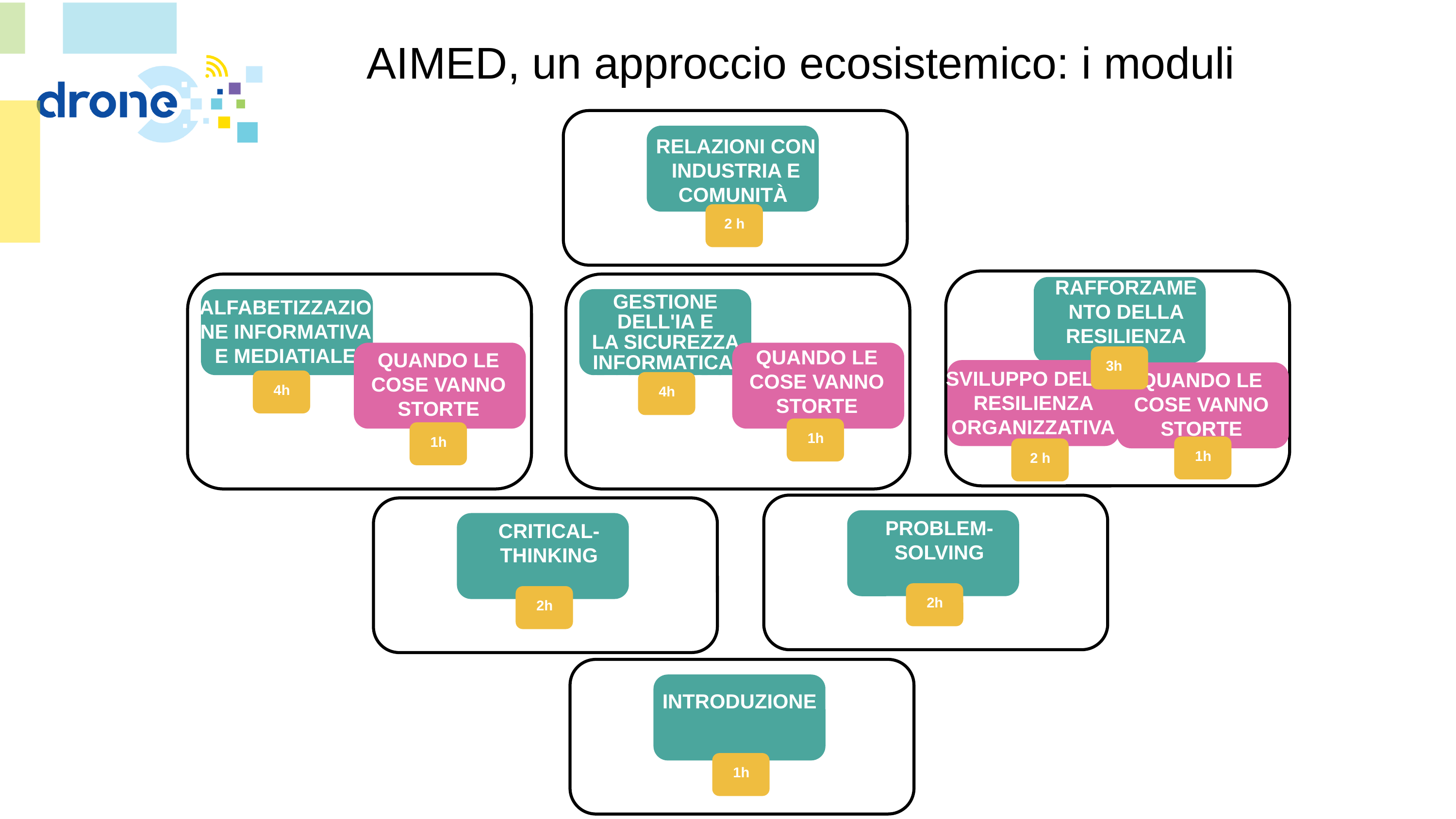

# AIMED, un approccio ecosistemico: i moduli

RELAZIONI CON INDUSTRIA E COMUNITÀ

2 h

RAFFORZAMENTO DELLA RESILIENZA

GESTIONE DELL'IA E
LA SICUREZZA INFORMATICA
IN TEMPI INCERTI

ALFABETIZZAZIONE INFORMATIVA E MEDIATIALE
QUANDO LE COSE VANNO STORTE

QUANDO LE COSE VANNO STORTE

3h

SVILUPPO DELLA RESILIENZA ORGANIZZATIVA

QUANDO LE COSE VANNO STORTE

4h

4h

1h

1h

1h

2 h

PROBLEM-SOLVING

CRITICAL- THINKING

2h

2h

INTRODUZIONE

1h